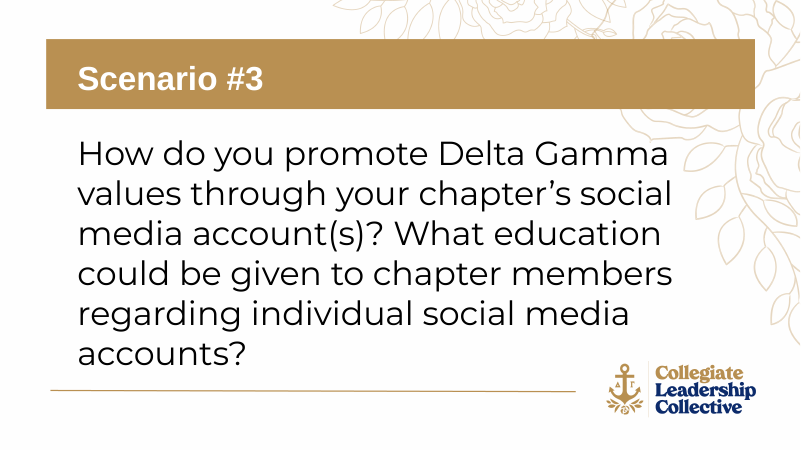

Scenario #3
How do you promote Delta Gamma values through your chapter’s social media account(s)? What education could be given to chapter members regarding individual social media accounts?